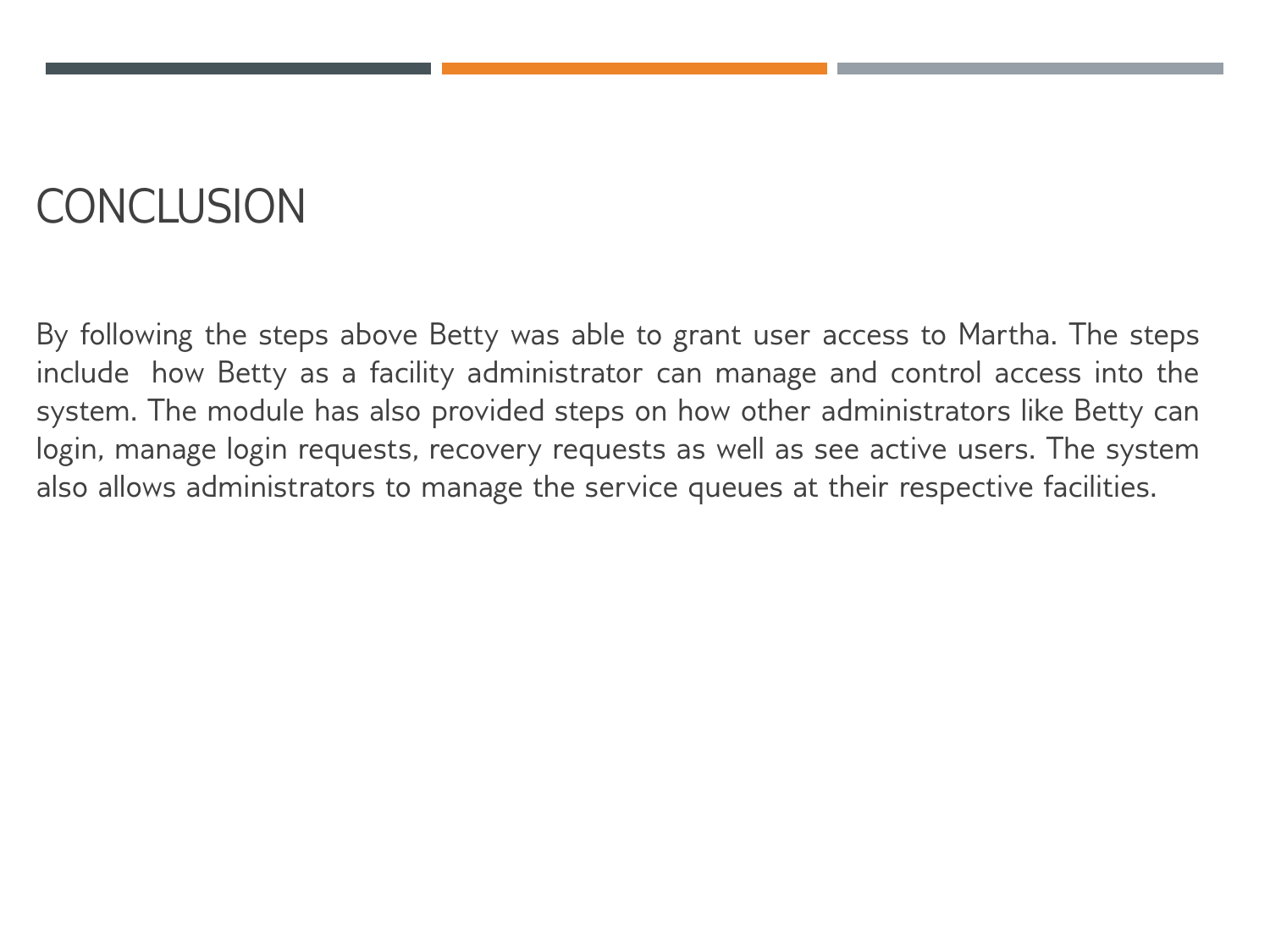

# conclusion
By following the steps above Betty was able to grant user access to Martha. The steps include  how Betty as a facility administrator can manage and control access into the system. The module has also provided steps on how other administrators like Betty can login, manage login requests, recovery requests as well as see active users. The system also allows administrators to manage the service queues at their respective facilities.